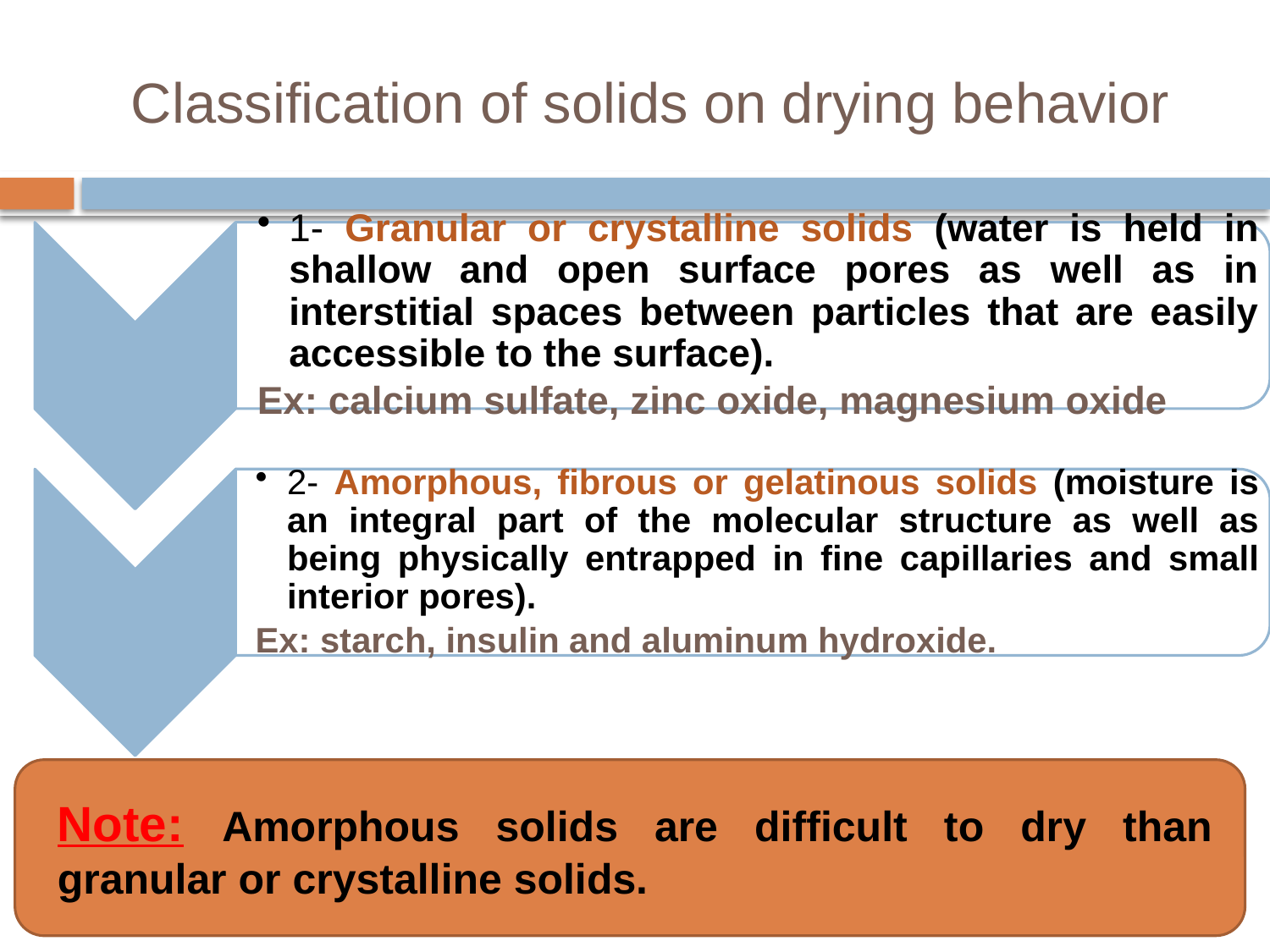

# Classification of solids on drying behavior

1- Granular or crystalline solids (water is held in shallow and open surface pores as well as in interstitial spaces between particles that are easily accessible to the surface).
Ex: calcium sulfate, zinc oxide, magnesium oxide

2- Amorphous, fibrous or gelatinous solids (moisture is an integral part of the molecular structure as well as being physically entrapped in fine capillaries and small interior pores).
Ex: starch, insulin and aluminum hydroxide.

Note: Amorphous solids are difficult to dry than granular or crystalline solids.